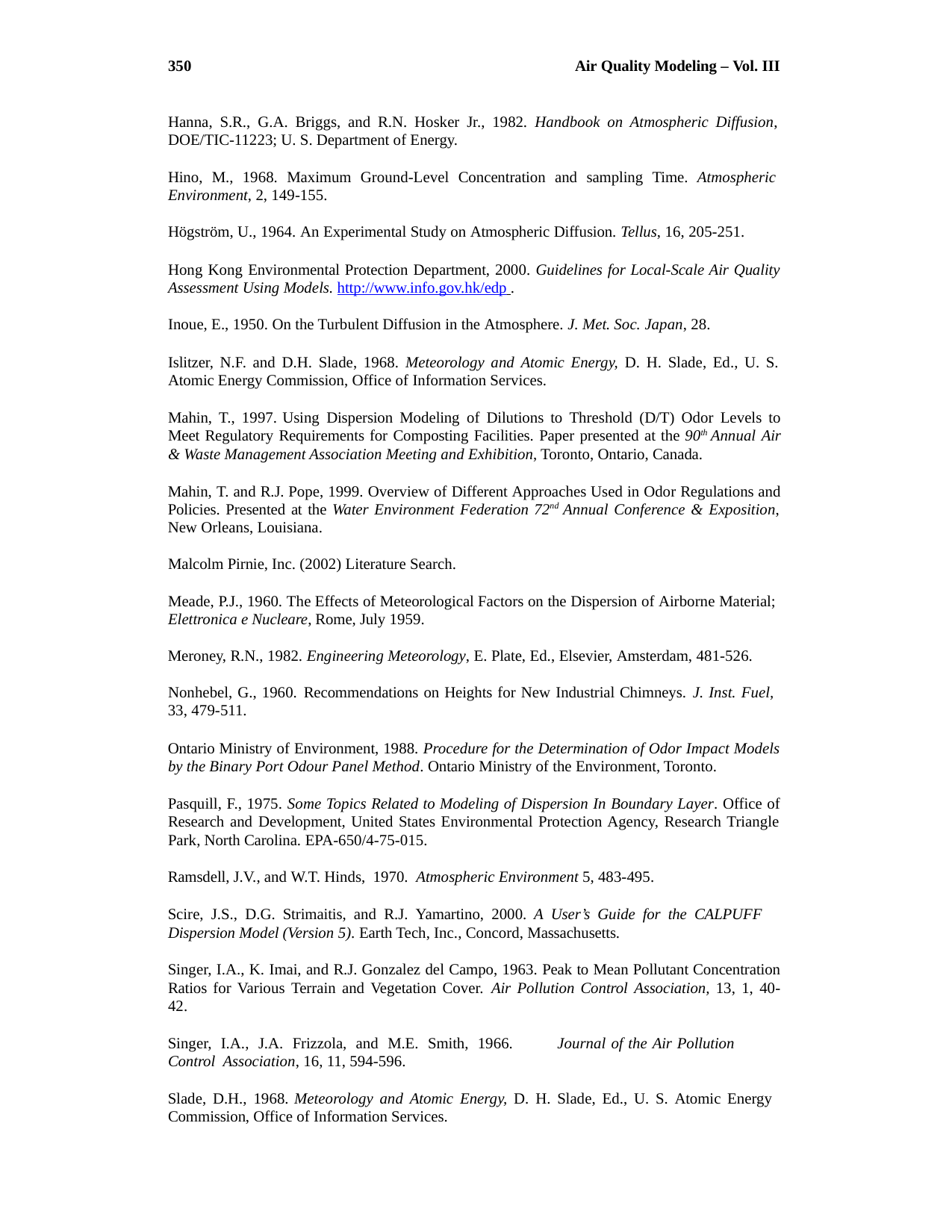

350
Air Quality Modeling – Vol. III
Hanna, S.R., G.A. Briggs, and R.N. Hosker Jr., 1982. Handbook on Atmospheric Diffusion,  DOE/TIC-11223; U. S. Department of Energy.

Hino, M., 1968. Maximum Ground-Level Concentration and sampling Time. Atmospheric  Environment, 2, 149-155.

Högström, U., 1964. An Experimental Study on Atmospheric Diffusion. Tellus, 16, 205-251.

Hong Kong Environmental Protection Department, 2000. Guidelines for Local-Scale Air Quality  Assessment Using Models. http://www.info.gov.hk/edp .

Inoue, E., 1950. On the Turbulent Diffusion in the Atmosphere. J. Met. Soc. Japan, 28.

Islitzer, N.F. and D.H. Slade, 1968. Meteorology and Atomic Energy, D. H. Slade, Ed., U. S.  Atomic Energy Commission, Office of Information Services.

Mahin, T., 1997. Using Dispersion Modeling of Dilutions to Threshold (D/T) Odor Levels to  Meet Regulatory Requirements for Composting Facilities. Paper presented at the 90th Annual Air  & Waste Management Association Meeting and Exhibition, Toronto, Ontario, Canada.

Mahin, T. and R.J. Pope, 1999. Overview of Different Approaches Used in Odor Regulations and  Policies. Presented at the Water Environment Federation 72nd Annual Conference & Exposition,  New Orleans, Louisiana.

Malcolm Pirnie, Inc. (2002) Literature Search.

Meade, P.J., 1960. The Effects of Meteorological Factors on the Dispersion of Airborne Material;
Elettronica e Nucleare, Rome, July 1959.
Meroney, R.N., 1982. Engineering Meteorology, E. Plate, Ed., Elsevier, Amsterdam, 481-526.  Nonhebel, G., 1960. Recommendations on Heights for New Industrial Chimneys. J. Inst. Fuel,
33, 479-511.

Ontario Ministry of Environment, 1988. Procedure for the Determination of Odor Impact Models  by the Binary Port Odour Panel Method. Ontario Ministry of the Environment, Toronto.

Pasquill, F., 1975. Some Topics Related to Modeling of Dispersion In Boundary Layer. Office of  Research and Development, United States Environmental Protection Agency, Research Triangle  Park, North Carolina. EPA-650/4-75-015.

Ramsdell, J.V., and W.T. Hinds, 1970.  Atmospheric Environment 5, 483-495.

Scire, J.S., D.G. Strimaitis, and R.J. Yamartino, 2000. A User’s Guide for the CALPUFF  Dispersion Model (Version 5). Earth Tech, Inc., Concord, Massachusetts.

Singer, I.A., K. Imai, and R.J. Gonzalez del Campo, 1963. Peak to Mean Pollutant Concentration  Ratios for Various Terrain and Vegetation Cover. Air Pollution Control Association, 13, 1, 40-  42.

Singer, I.A., J.A. Frizzola, and M.E. Smith, 1966.	Journal of the Air Pollution Control  Association, 16, 11, 594-596.

Slade, D.H., 1968. Meteorology and Atomic Energy, D. H. Slade, Ed., U. S. Atomic Energy  Commission, Office of Information Services.